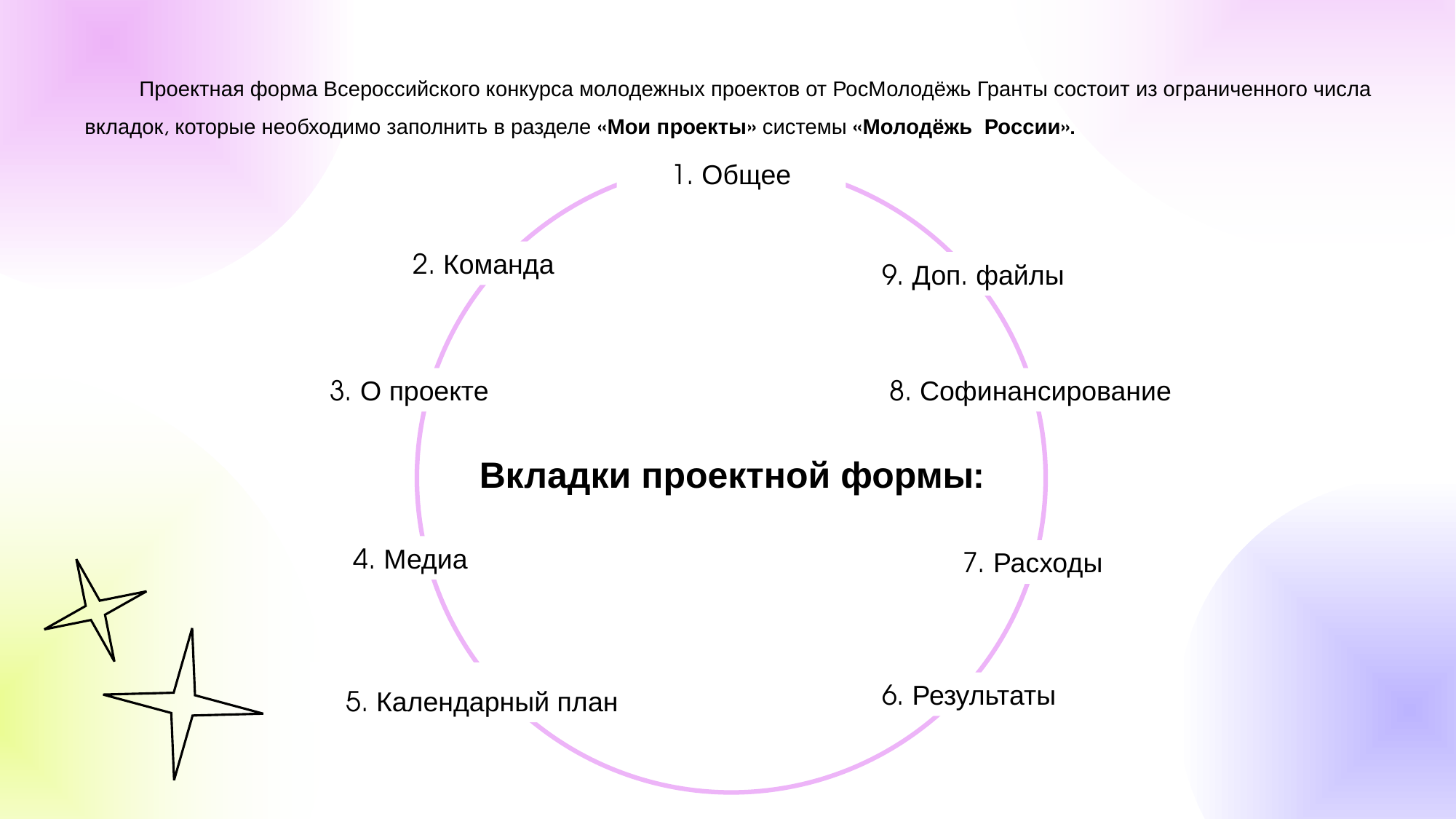

Проектная форма Всероссийского конкурса молодежных проектов от РосМолодёжь Гранты состоит из ограниченного числа вкладок, которые необходимо заполнить в разделе «Мои проекты» системы «Молодёжь  России».
1. Общее

2. Команда
9. Доп. файлы

3. О проекте
8. Софинансирование
Вкладки проектной формы:

4. Медиа
7. Расходы

5. Календарный план
6. Результаты